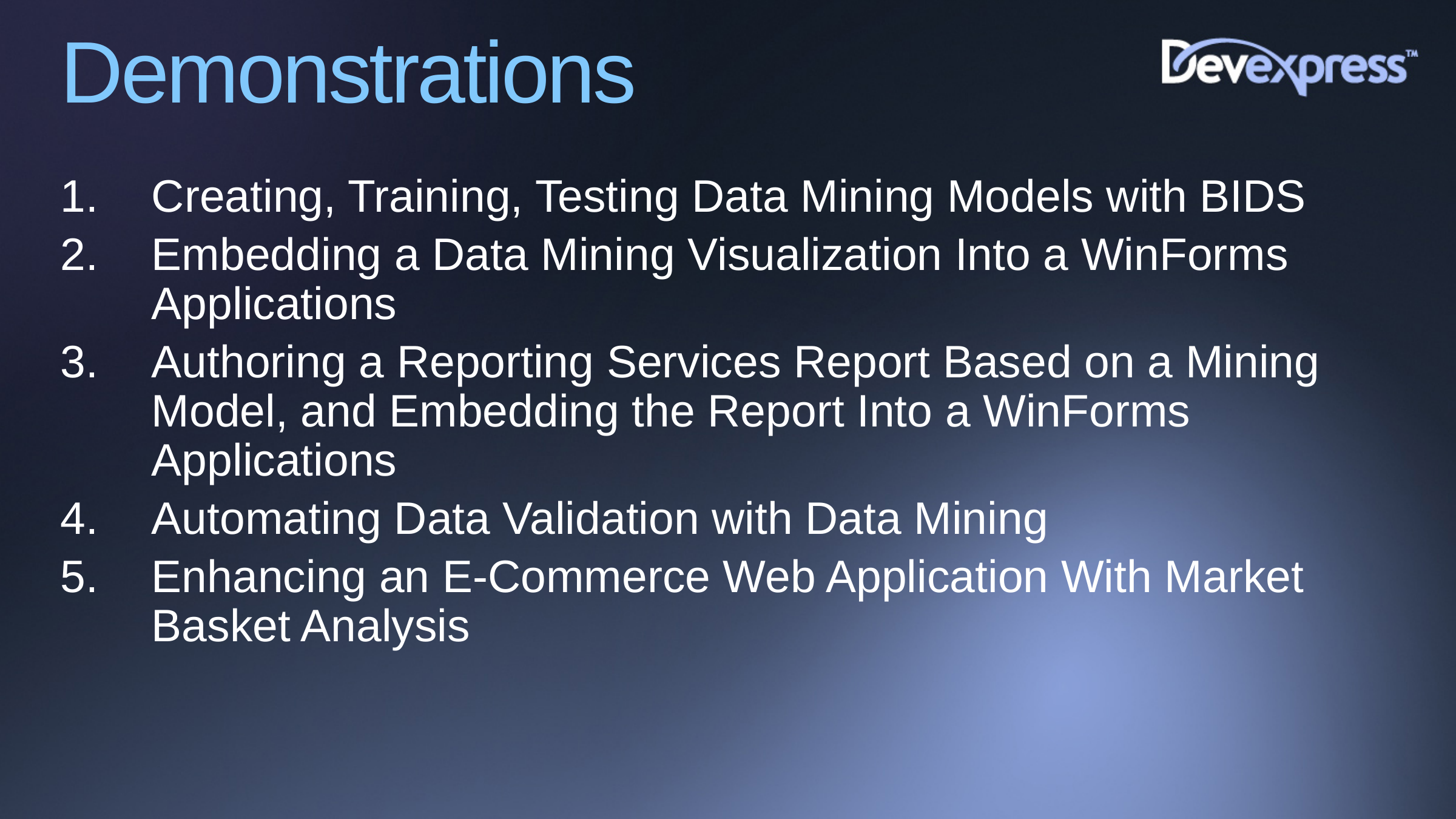

# Demonstrations
Creating, Training, Testing Data Mining Models with BIDS
Embedding a Data Mining Visualization Into a WinForms Applications
Authoring a Reporting Services Report Based on a Mining Model, and Embedding the Report Into a WinForms Applications
Automating Data Validation with Data Mining
Enhancing an E-Commerce Web Application With Market Basket Analysis